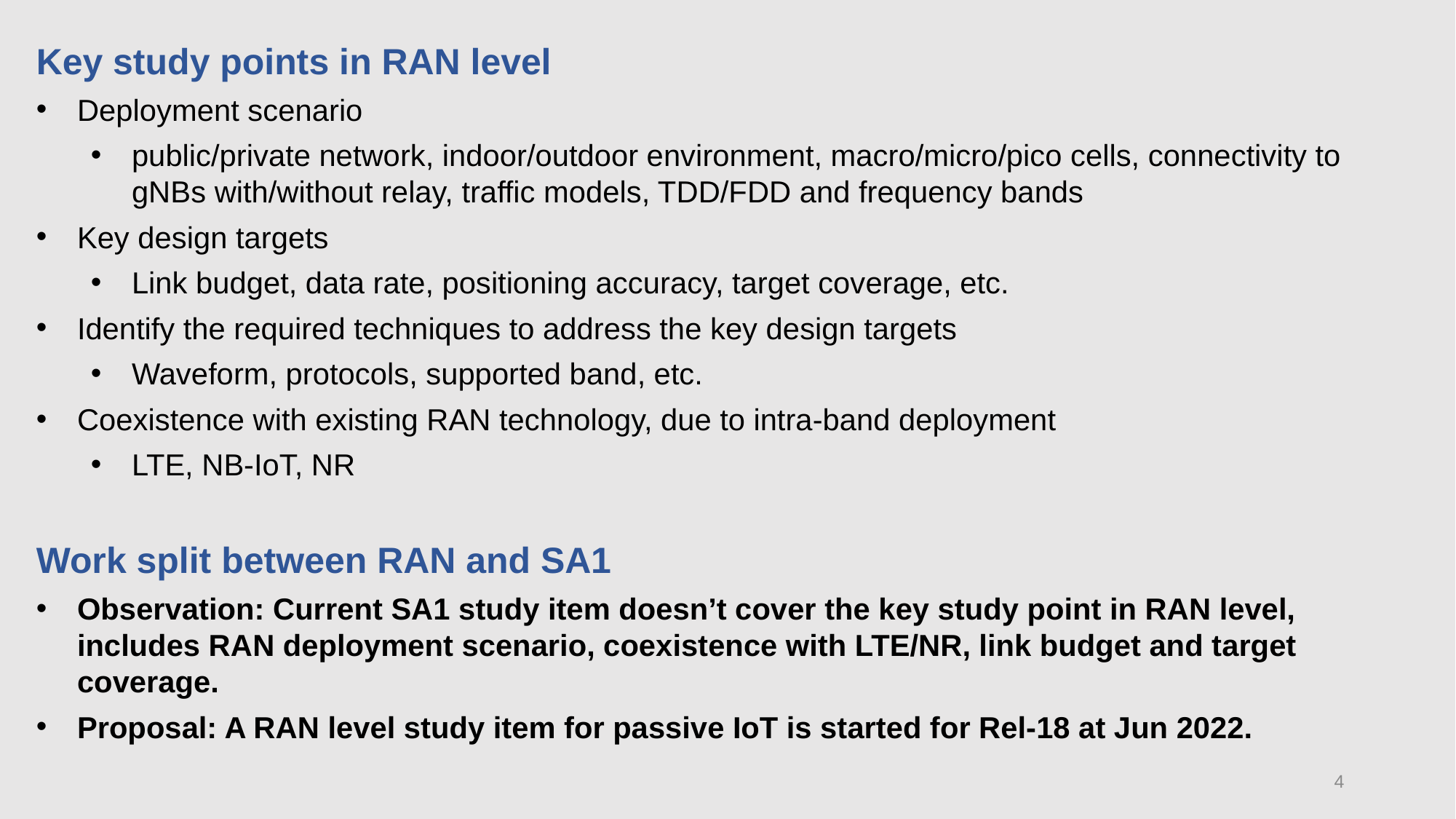

Key study points in RAN level
Deployment scenario
public/private network, indoor/outdoor environment, macro/micro/pico cells, connectivity to gNBs with/without relay, traffic models, TDD/FDD and frequency bands
Key design targets
Link budget, data rate, positioning accuracy, target coverage, etc.
Identify the required techniques to address the key design targets
Waveform, protocols, supported band, etc.
Coexistence with existing RAN technology, due to intra-band deployment
LTE, NB-IoT, NR

Work split between RAN and SA1
Observation: Current SA1 study item doesn’t cover the key study point in RAN level, includes RAN deployment scenario, coexistence with LTE/NR, link budget and target coverage.
Proposal: A RAN level study item for passive IoT is started for Rel-18 at Jun 2022.

4